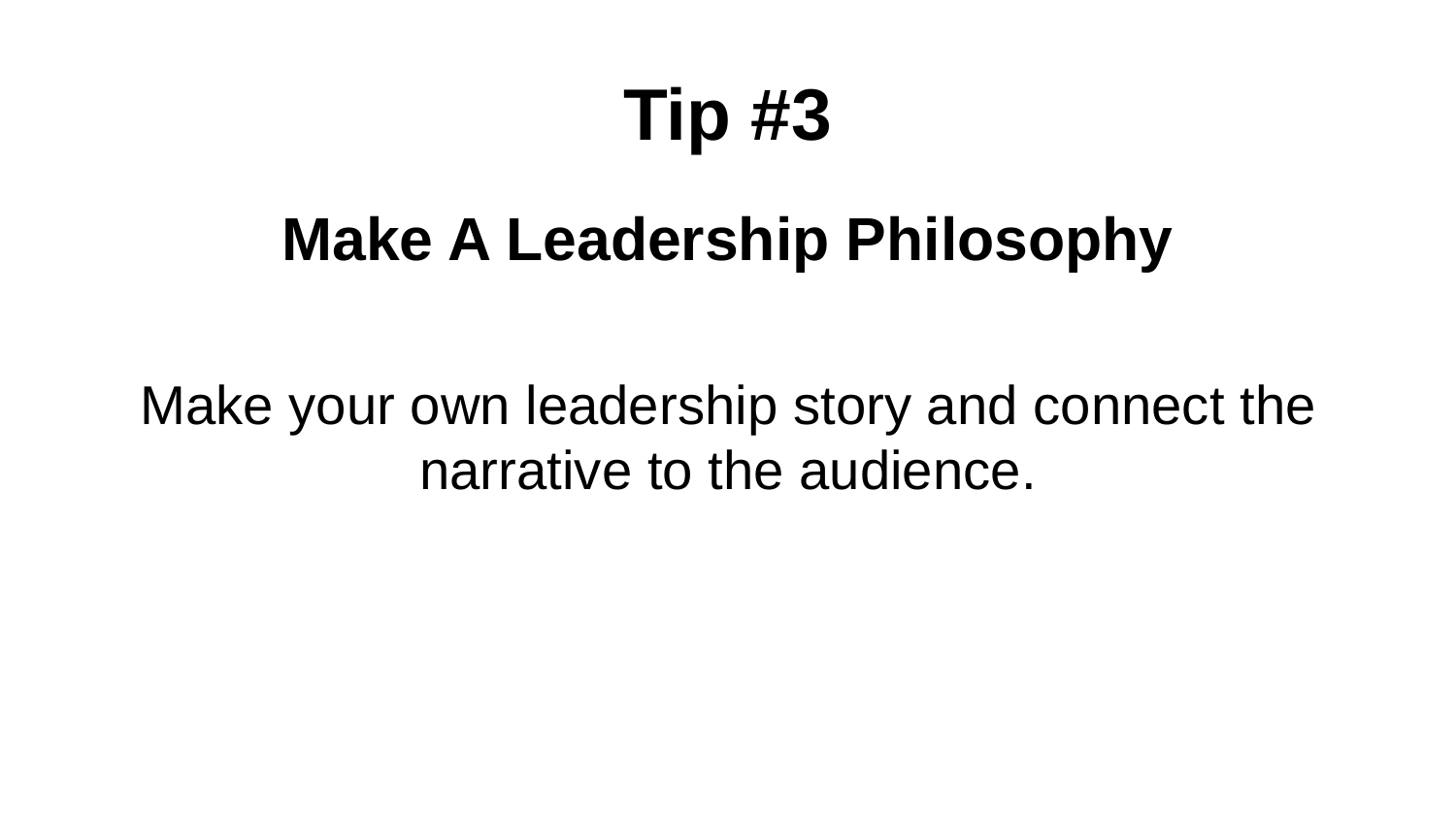

# Tip #3
Make A Leadership Philosophy

Make your own leadership story and connect the narrative to the audience.